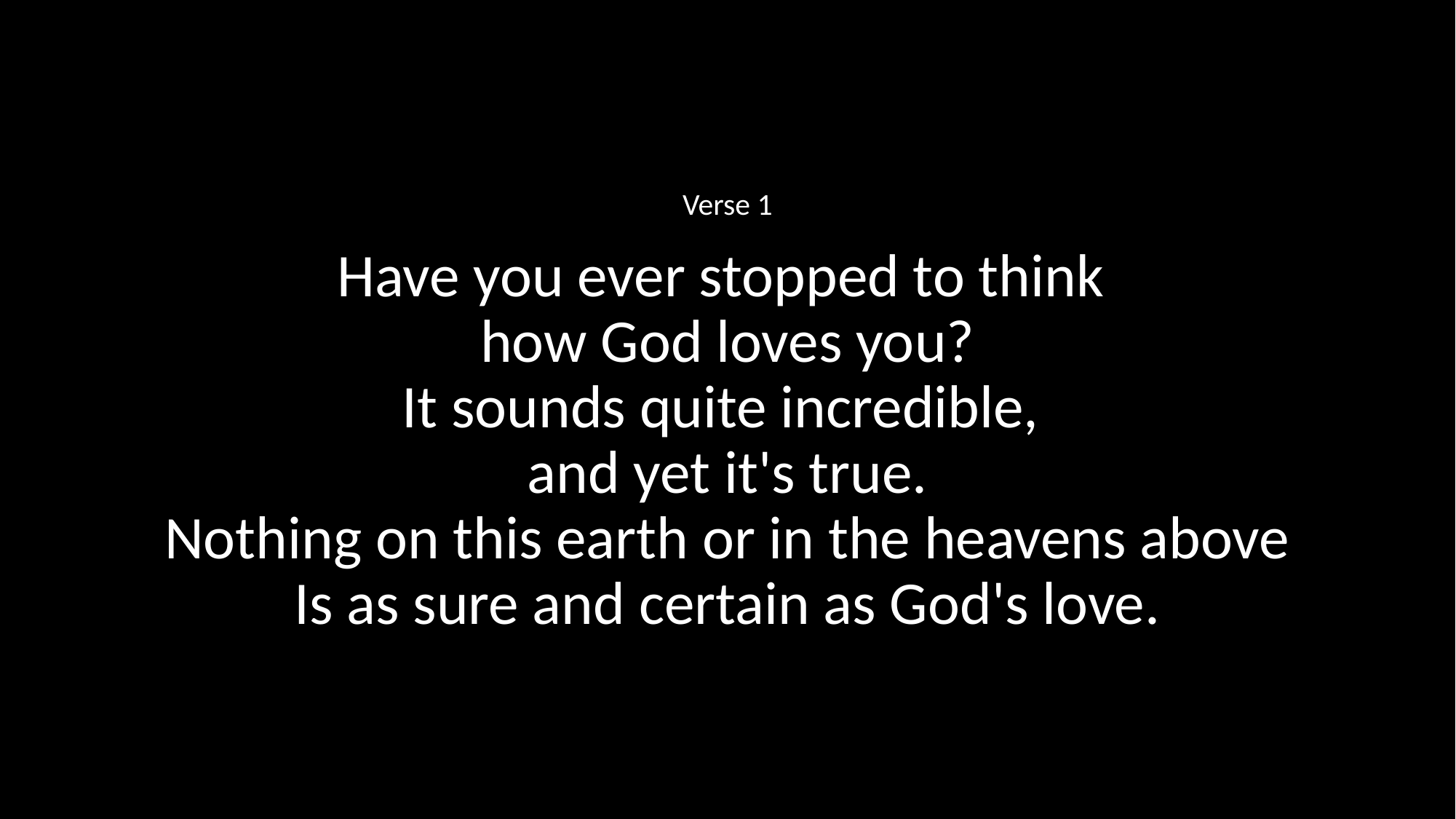

Verse 1
Have you ever stopped to think
how God loves you?
It sounds quite incredible,
and yet it's true.
Nothing on this earth or in the heavens above
Is as sure and certain as God's love.